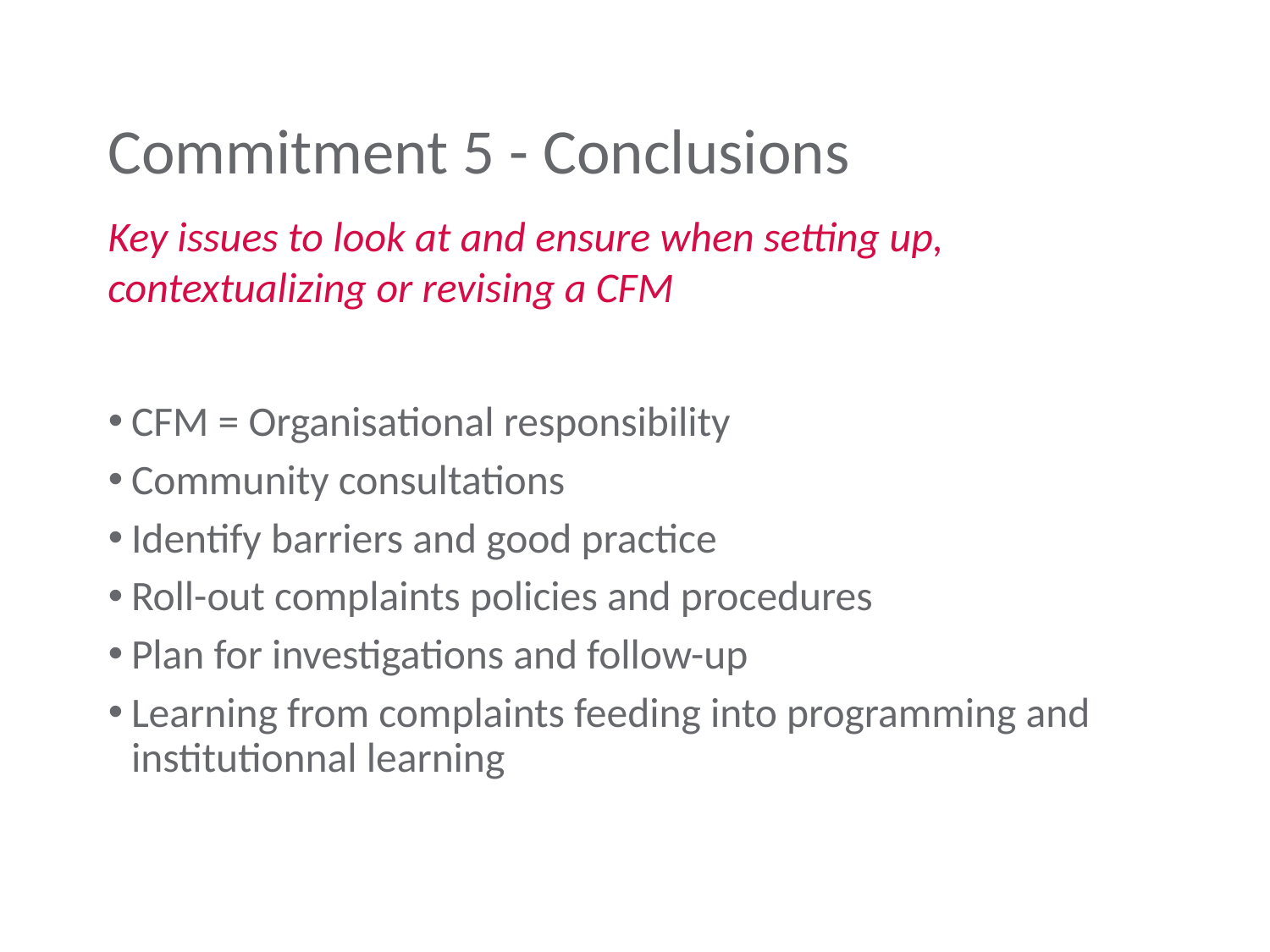

Commitment 5 - Conclusions
Key issues to look at and ensure when setting up, contextualizing or revising a CFM
CFM = Organisational responsibility
Community consultations
Identify barriers and good practice
Roll-out complaints policies and procedures
Plan for investigations and follow-up
Learning from complaints feeding into programming and institutionnal learning